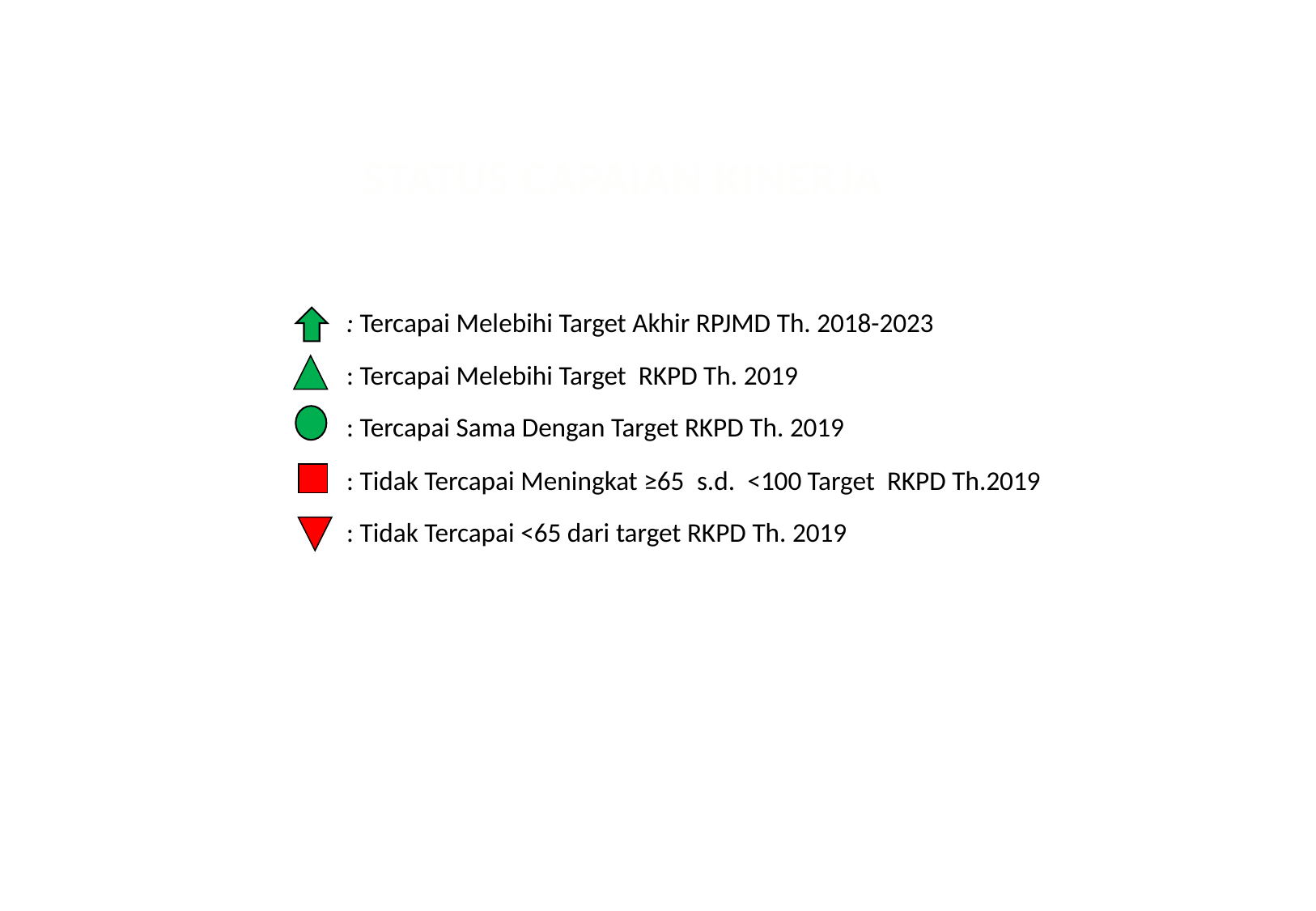

STATUS CAPAIAN KINERJA

          : Tercapai Melebihi Target Akhir RPJMD Th. 2018-2023
          : Tercapai Melebihi Target  RKPD Th. 2019
          : Tercapai Sama Dengan Target RKPD Th. 2019
          : Tidak Tercapai Meningkat ≥65  s.d.  <100 Target  RKPD Th.2019
          : Tidak Tercapai <65 dari target RKPD Th. 2019